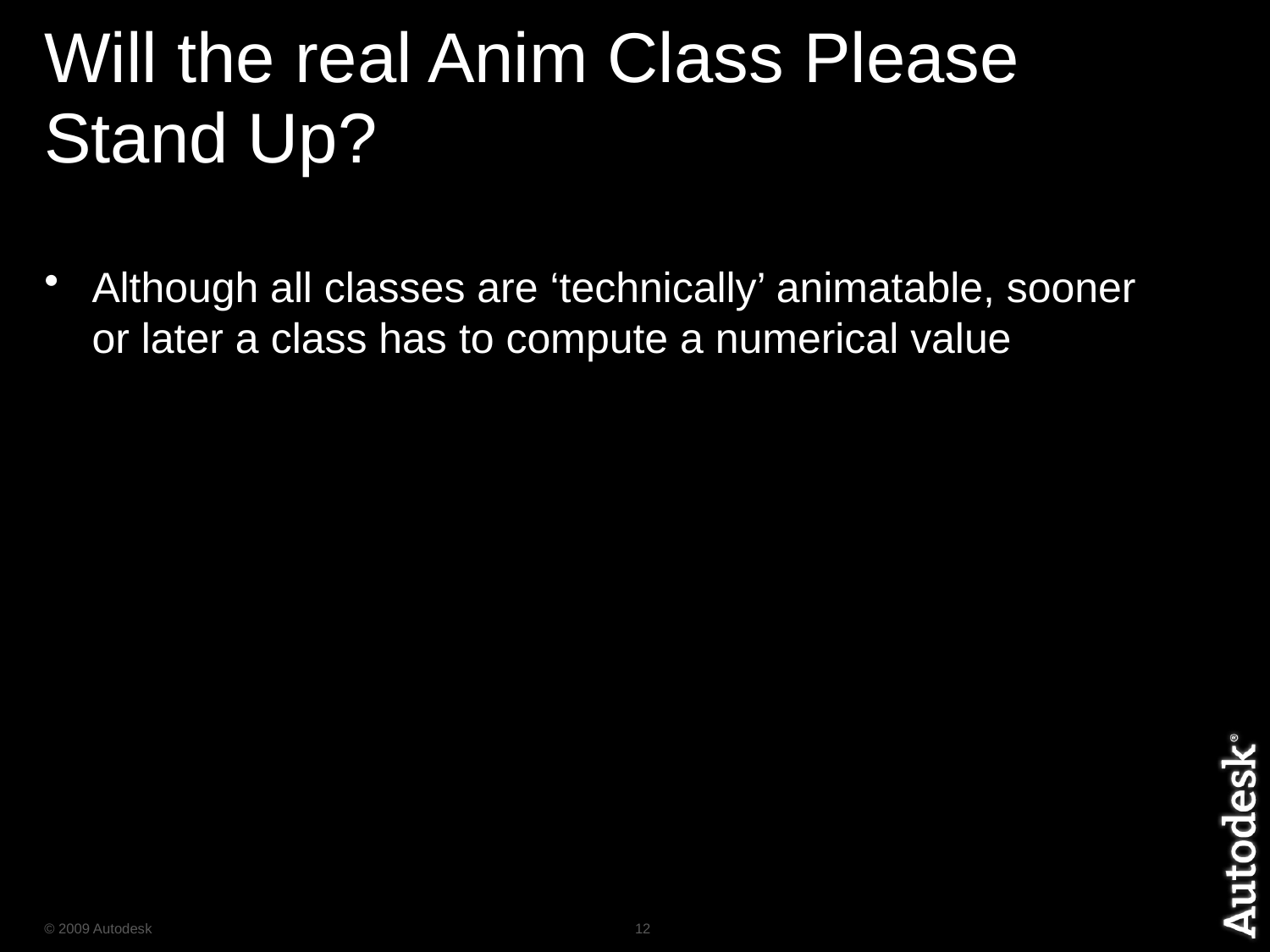

# Will the real Anim Class Please Stand Up?

Although all classes are ‘technically’ animatable, sooner or later a class has to compute a numerical value